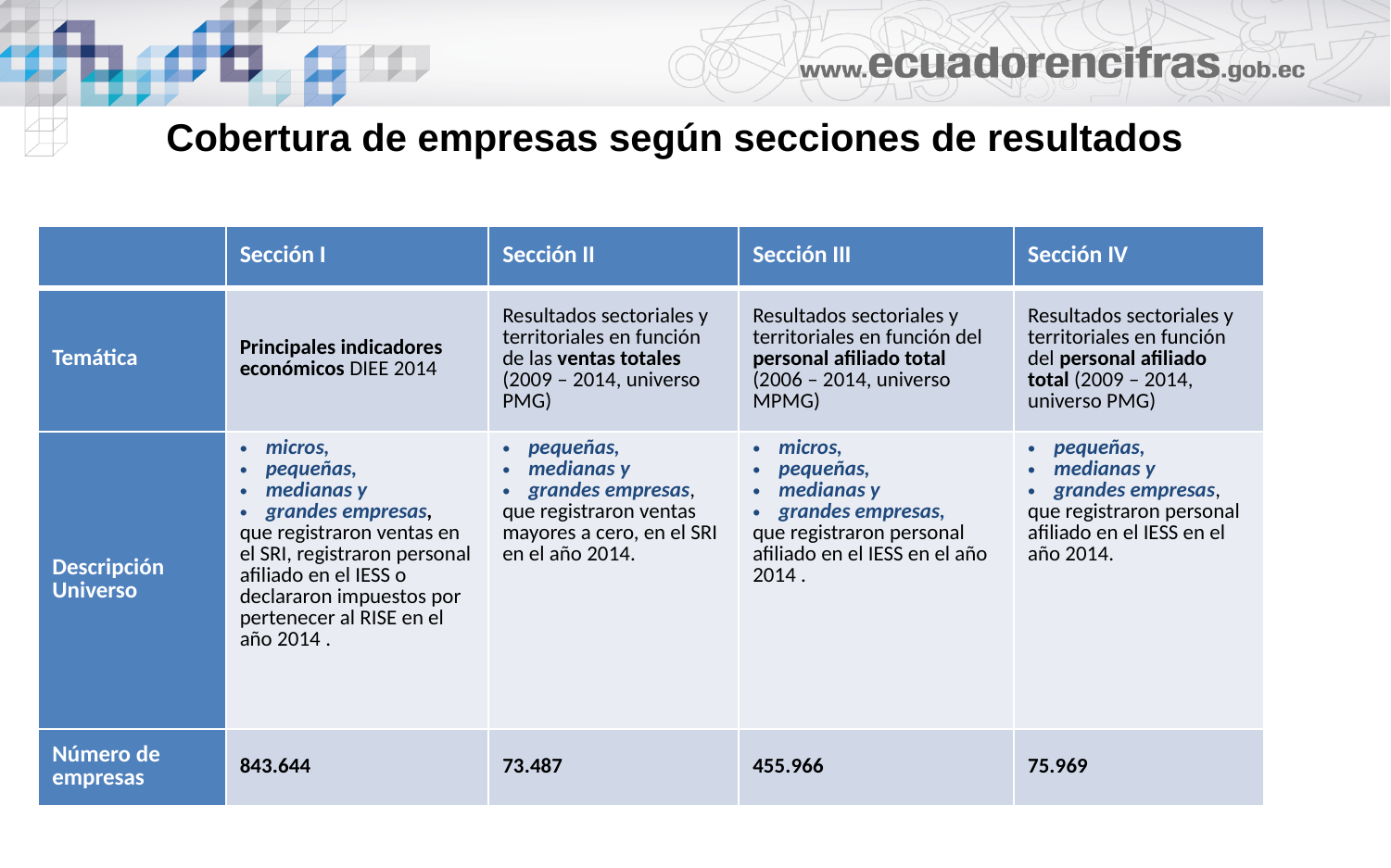

# Cobertura de empresas según secciones de resultados
|  | Sección I | Sección II | Sección III | Sección IV |
| --- | --- | --- | --- | --- |
| Temática | Principales indicadores económicos DIEE 2014 | Resultados sectoriales y territoriales en función de las ventas totales (2009 – 2014, universo PMG) | Resultados sectoriales y territoriales en función del personal afiliado total (2006 – 2014, universo MPMG) | Resultados sectoriales y territoriales en función del personal afiliado total (2009 – 2014, universo PMG) |
| Descripción Universo | micros, pequeñas, medianas y grandes empresas, que registraron ventas en el SRI, registraron personal afiliado en el IESS o declararon impuestos por pertenecer al RISE en el año 2014 . | pequeñas, medianas y grandes empresas, que registraron ventas mayores a cero, en el SRI en el año 2014. | micros, pequeñas, medianas y grandes empresas, que registraron personal afiliado en el IESS en el año 2014 . | pequeñas, medianas y grandes empresas, que registraron personal afiliado en el IESS en el año 2014. |
| Número de empresas | 843.644 | 73.487 | 455.966 | 75.969 |